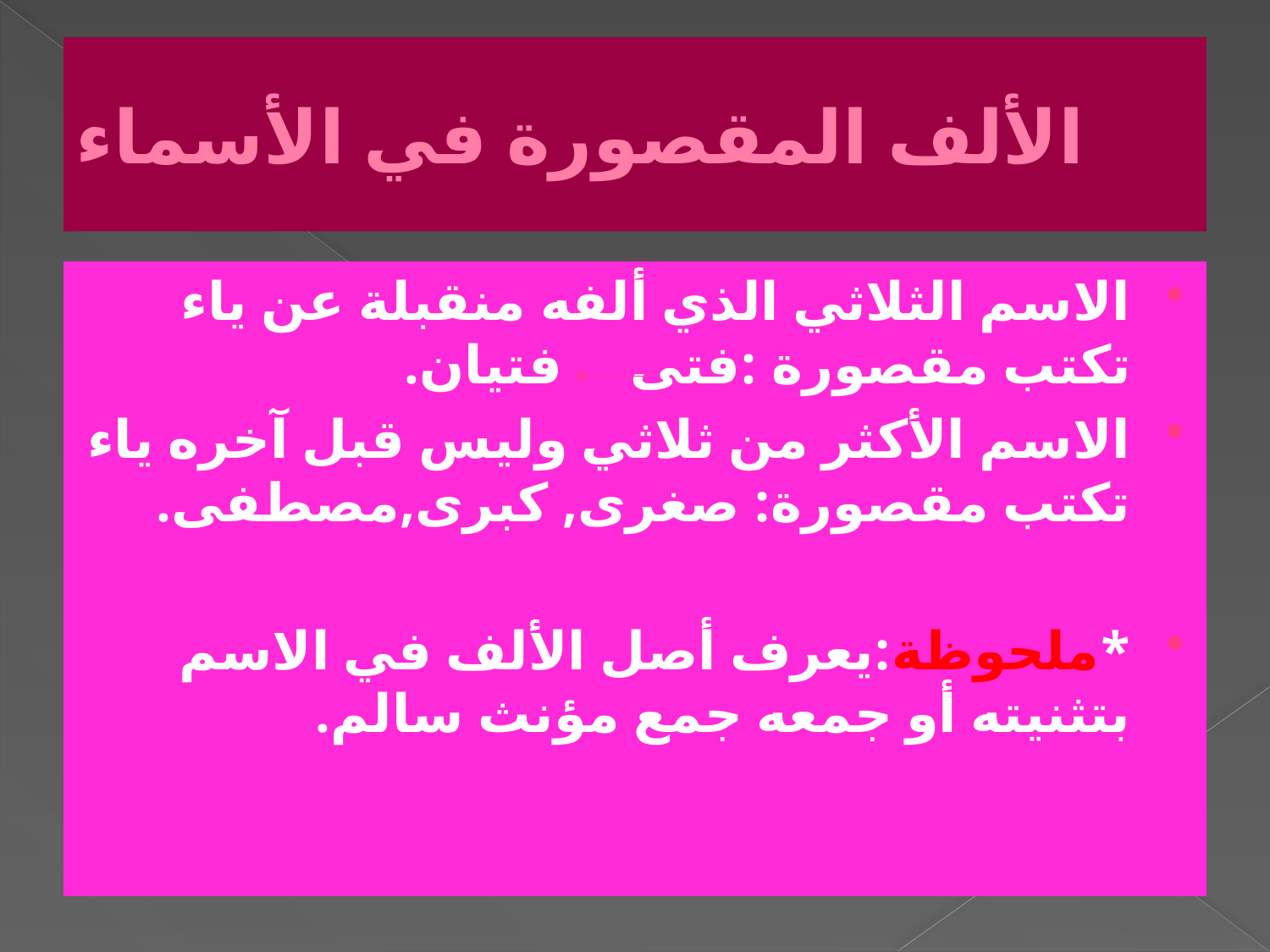

# الألف المقصورة في الأسماء
الاسم الثلاثي الذي ألفه منقبلة عن ياء تكتب مقصورة :فتى     فتيان.
الاسم الأكثر من ثلاثي وليس قبل آخره ياء تكتب مقصورة: صغرى, كبرى,مصطفى.

*ملحوظة:يعرف أصل الألف في الاسم بتثنيته أو جمعه جمع مؤنث سالم.